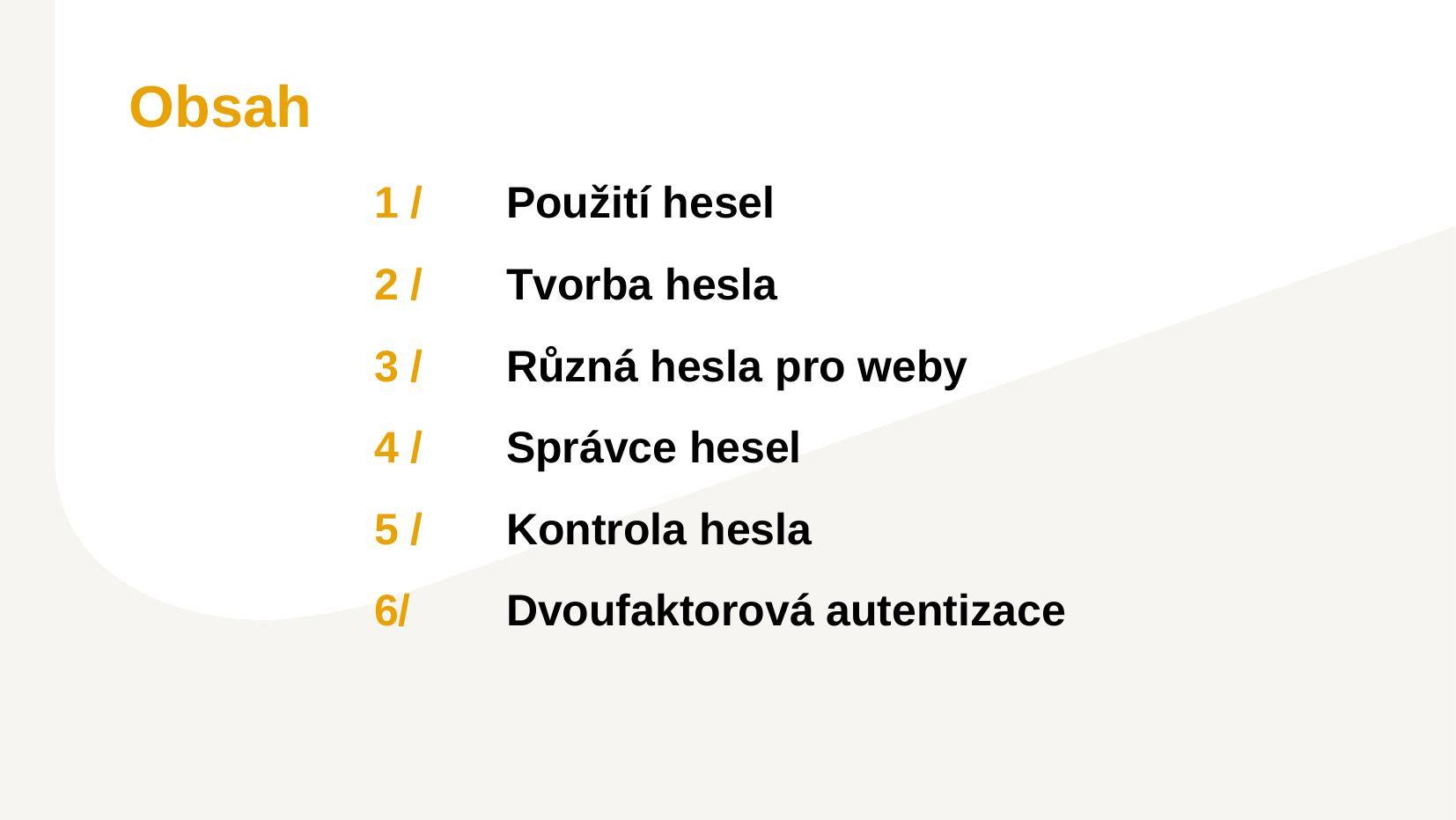

Obsah
1 /	Použití hesel
2 /	Tvorba hesla
3 /	Různá hesla pro weby
4 /	Správce hesel
5 /	Kontrola hesla
6/	Dvoufaktorová autentizace